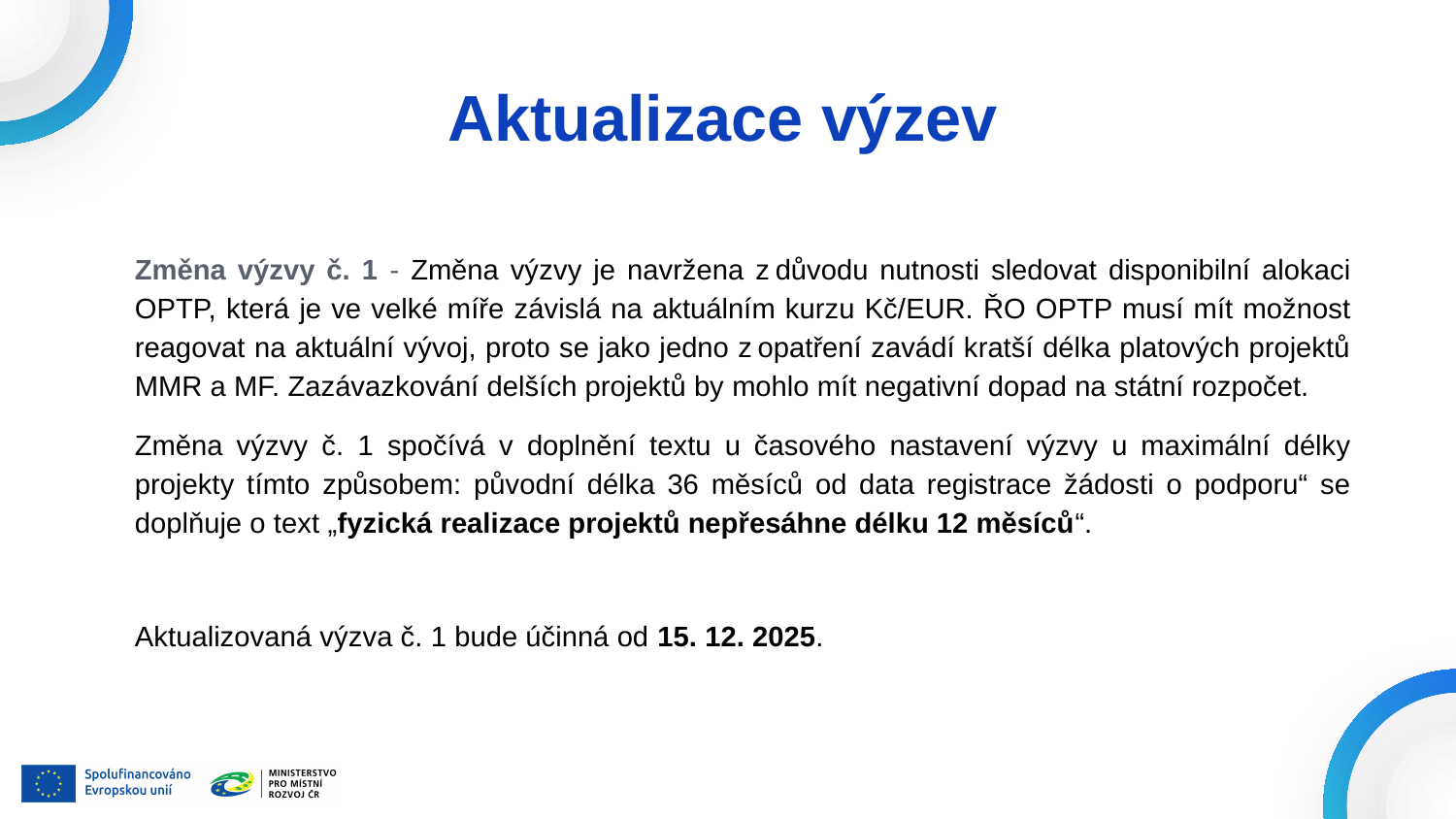

# Aktualizace výzev

Změna výzvy č. 1 - Změna výzvy je navržena z důvodu nutnosti sledovat disponibilní alokaci OPTP, která je ve velké míře závislá na aktuálním kurzu Kč/EUR. ŘO OPTP musí mít možnost reagovat na aktuální vývoj, proto se jako jedno z opatření zavádí kratší délka platových projektů MMR a MF. Zazávazkování delších projektů by mohlo mít negativní dopad na státní rozpočet.
Změna výzvy č. 1 spočívá v doplnění textu u časového nastavení výzvy u maximální délky projekty tímto způsobem: původní délka 36 měsíců od data registrace žádosti o podporu“ se doplňuje o text „fyzická realizace projektů nepřesáhne délku 12 měsíců“.

Aktualizovaná výzva č. 1 bude účinná od 15. 12. 2025.